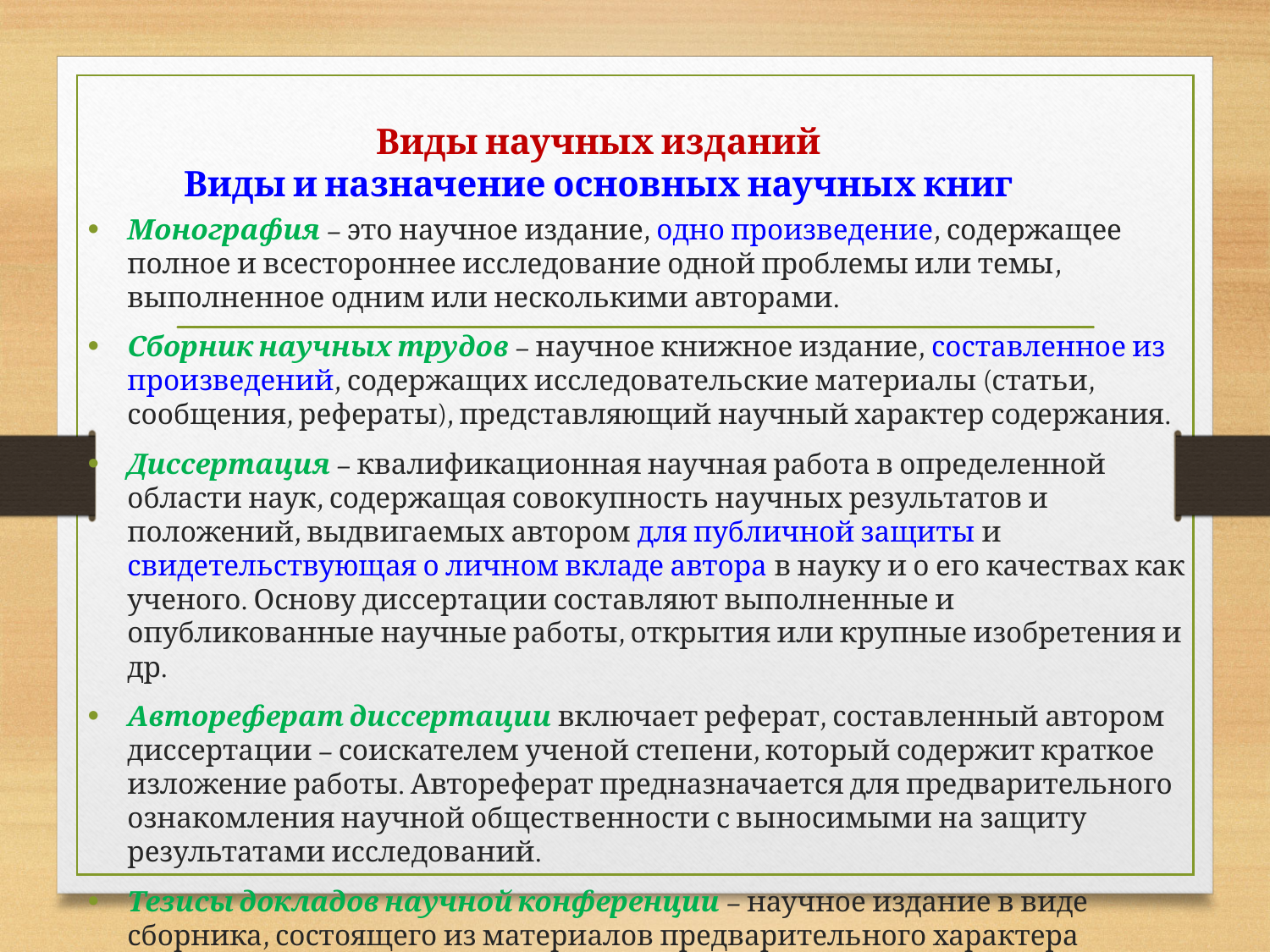

# Виды научных изданий Виды и назначение основных научных книг
Монография – это научное издание, одно произведение, содержащее полное и всестороннее исследование одной проблемы или темы, выполненное одним или несколькими авторами.
Сборник научных трудов – научное книжное издание, составленное из произведений, содержащих исследовательские материалы (статьи, сообщения, рефераты), представляющий научный характер содержания.
Диссертация – квалификационная научная работа в определенной области наук, содержащая совокупность научных результатов и положений, выдвигаемых автором для публичной защиты и свидетельствующая о личном вкладе автора в науку и о его качествах как ученого. Основу диссертации составляют выполненные и опубликованные научные работы, открытия или крупные изобретения и др.
Автореферат диссертации включает реферат, составленный автором диссертации – соискателем ученой степени, который содержит краткое изложение работы. Автореферат предназначается для предварительного ознакомления научной общественности с выносимыми на защиту результатами исследований.
Тезисы докладов научной конференции – научное издание в виде сборника, состоящего из материалов предварительного характера (рефератов) и изданного до начала конференции. Содержанием тезисов являются основные положения, идеи, выдвигаемые в докладе. Назначение тезисов – предварительное ознакомление участников конференции с тематикой и основным содержанием докладов.